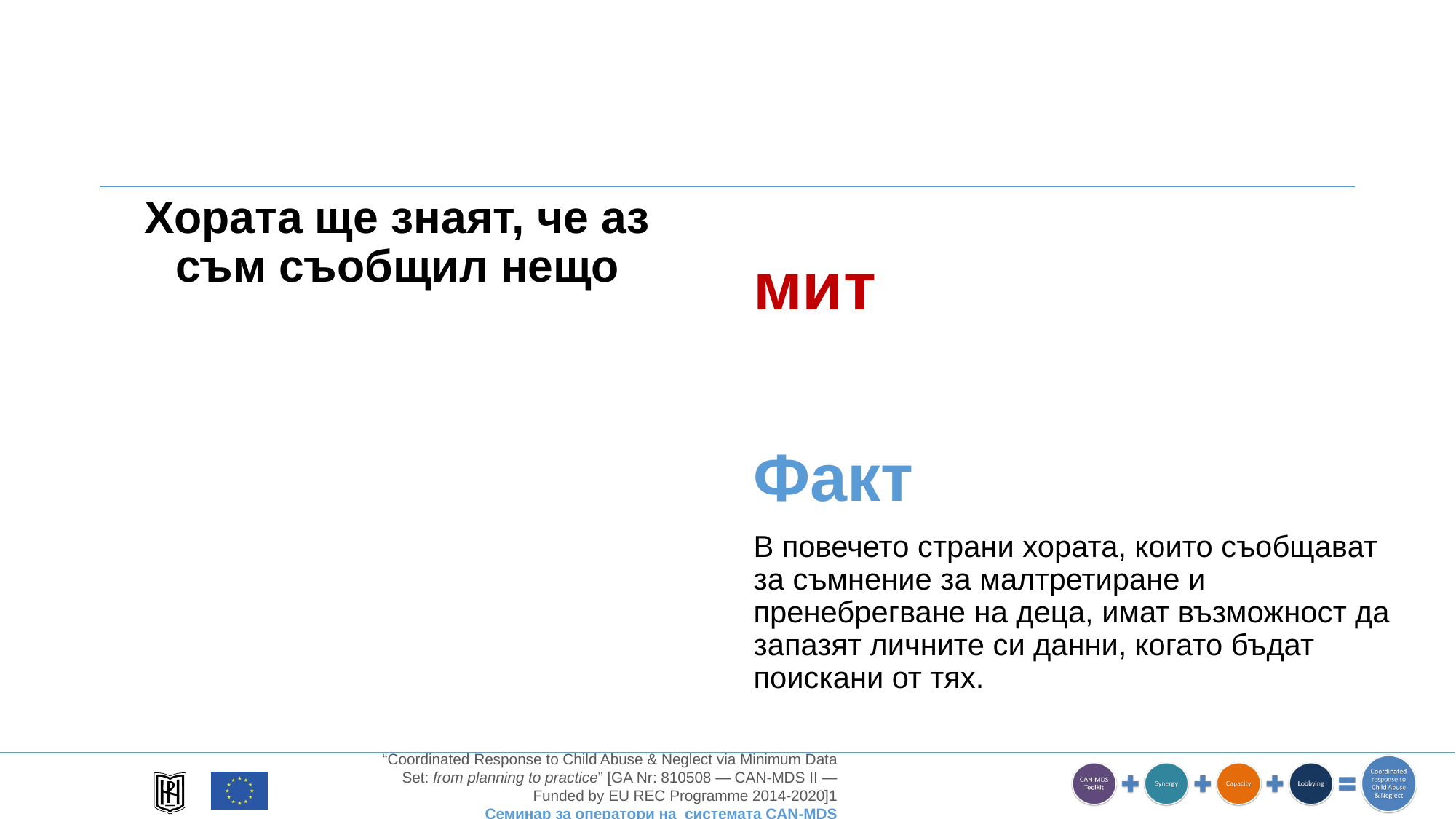

Хората ще знаят, че аз съм съобщил нещо
мит
Факт
В повечето страни хората, които съобщават за съмнение за малтретиране и пренебрегване на деца, имат възможност да запазят личните си данни, когато бъдат поискани от тях.